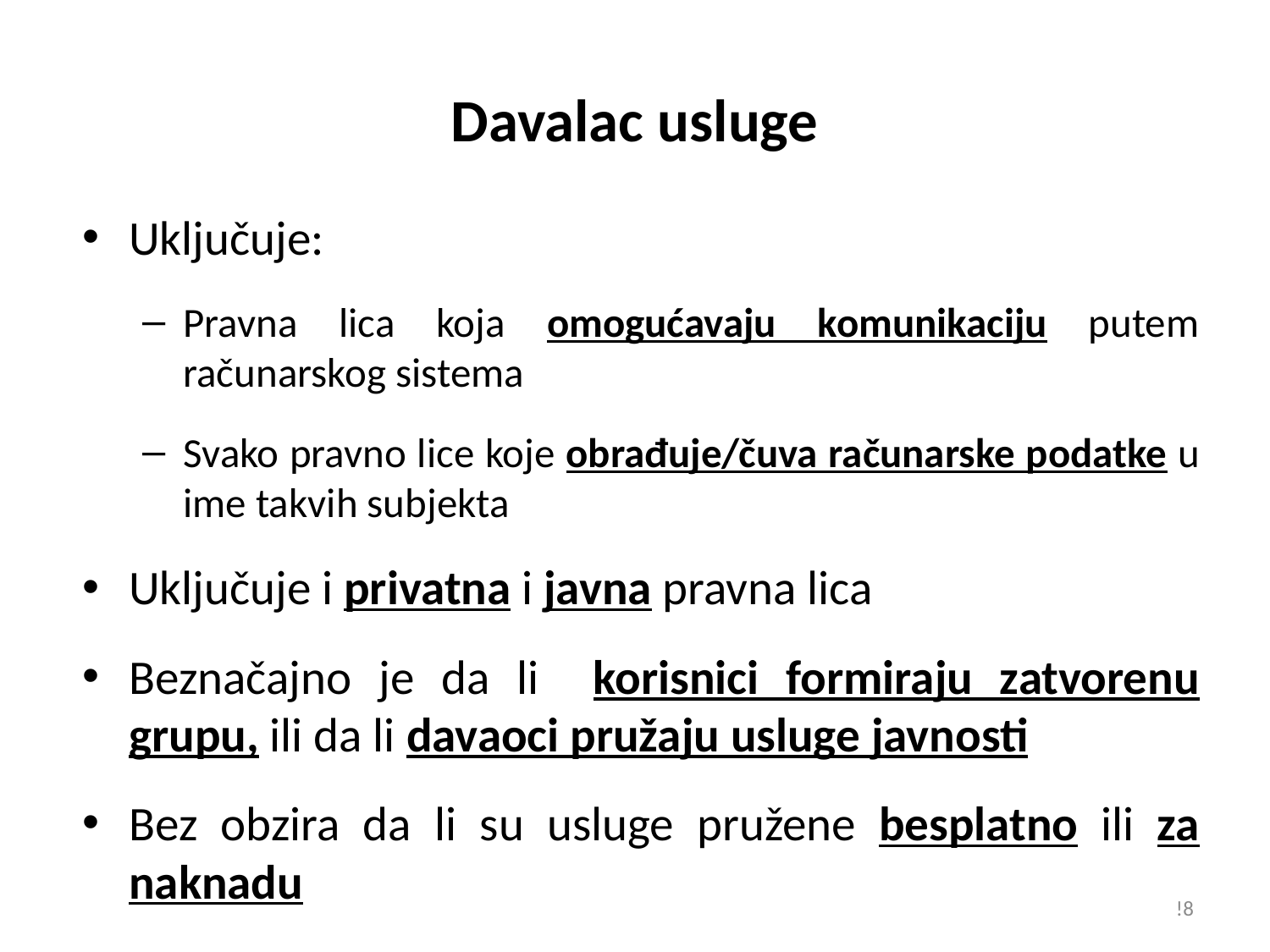

# Davalac usluge
Uključuje:
Pravna lica koja omogućavaju komunikaciju putem računarskog sistema
Svako pravno lice koje obrađuje/čuva računarske podatke u ime takvih subjekta
Uključuje i privatna i javna pravna lica
Beznačajno je da li  korisnici formiraju zatvorenu grupu, ili da li davaoci pružaju usluge javnosti
Bez obzira da li su usluge pružene besplatno ili za naknadu
!8